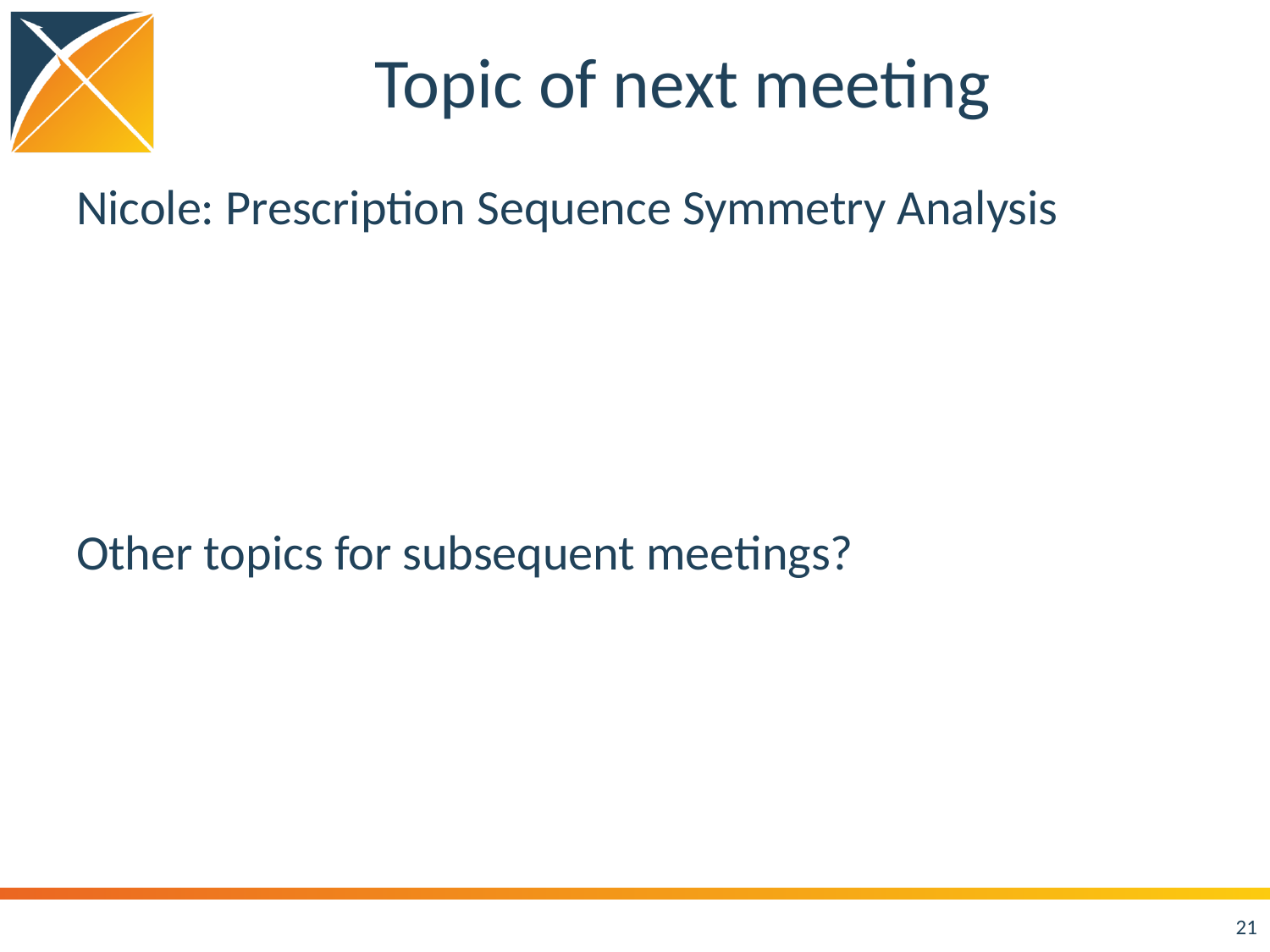

# Topic of next meeting
Nicole: Prescription Sequence Symmetry Analysis

Other topics for subsequent meetings?
21